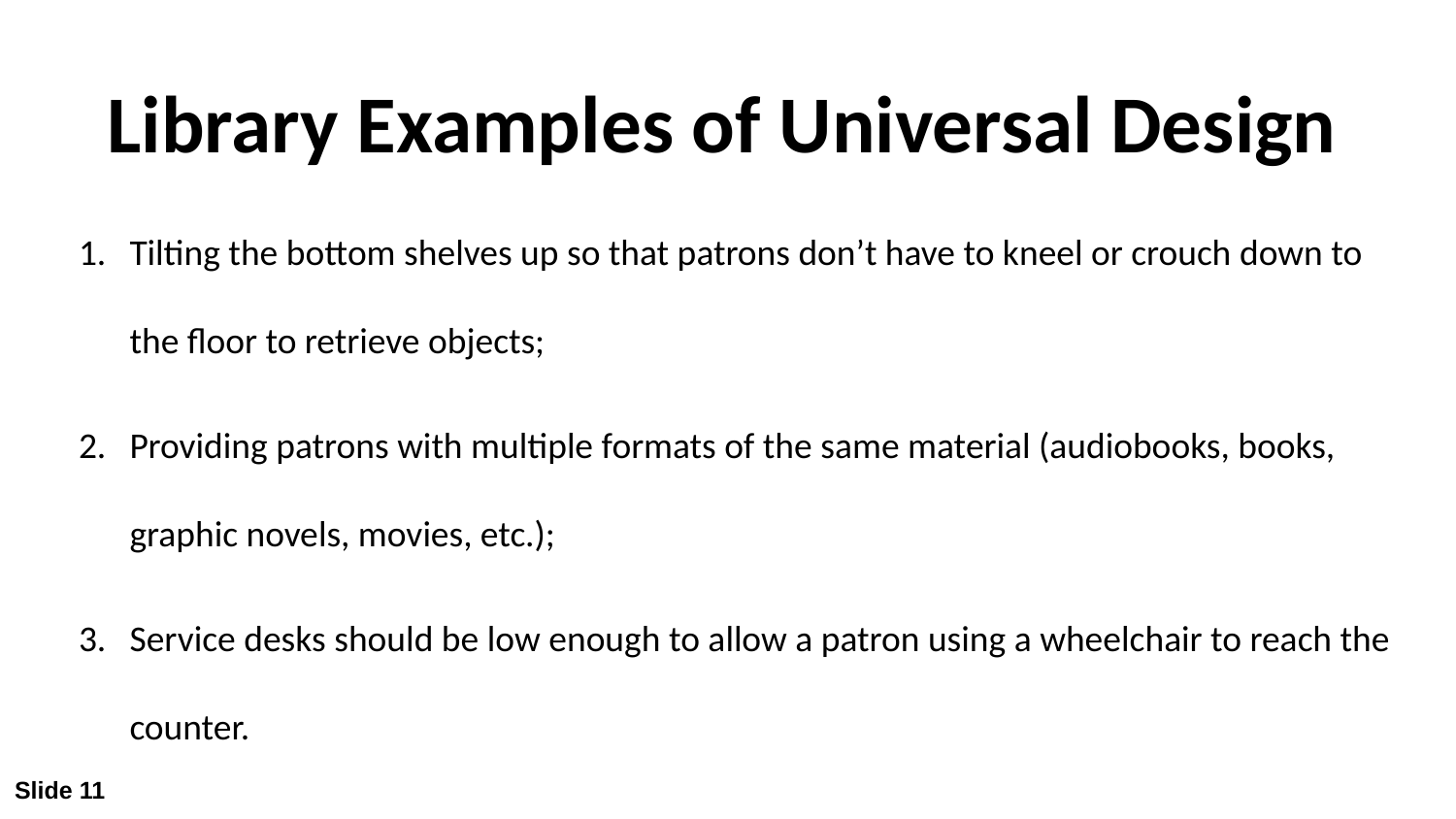

# Library Examples of Universal Design
Tilting the bottom shelves up so that patrons don’t have to kneel or crouch down to the floor to retrieve objects;
Providing patrons with multiple formats of the same material (audiobooks, books, graphic novels, movies, etc.);
Service desks should be low enough to allow a patron using a wheelchair to reach the counter.
Slide 11